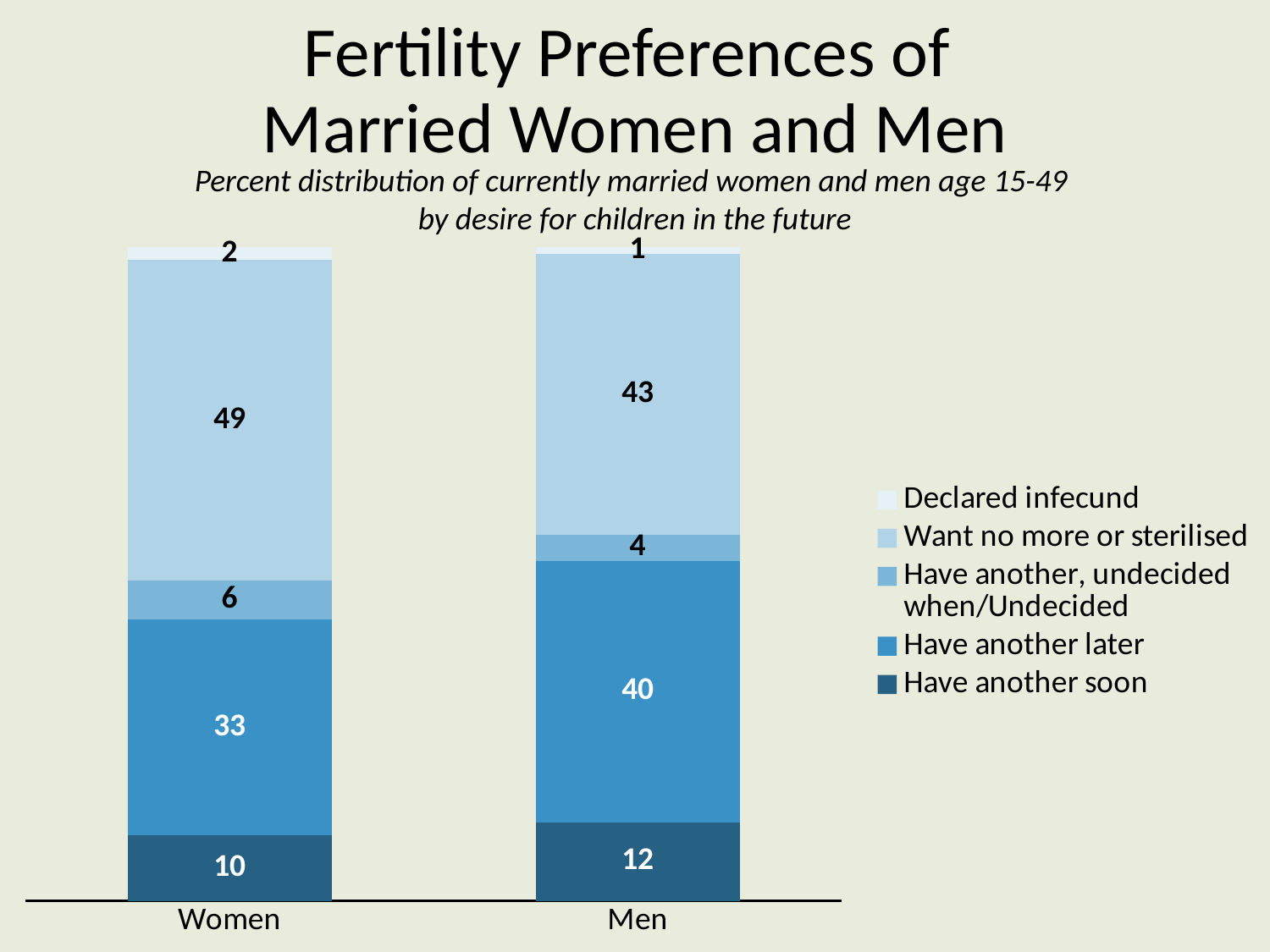

# Fertility Preferences of Married Women and Men
Percent distribution of currently married women and men age 15-49
by desire for children in the future

### Chart

| Category | Have another soon | Have another later | Have another, undecided when/Undecided | Want no more or sterilised | Declared infecund |
|---|---|---|---|---|---|
| Women | 10.0 | 33.0 | 6.0 | 49.0 | 2.0 |
| Men | 12.0 | 40.0 | 4.0 | 43.0 | 1.0 |